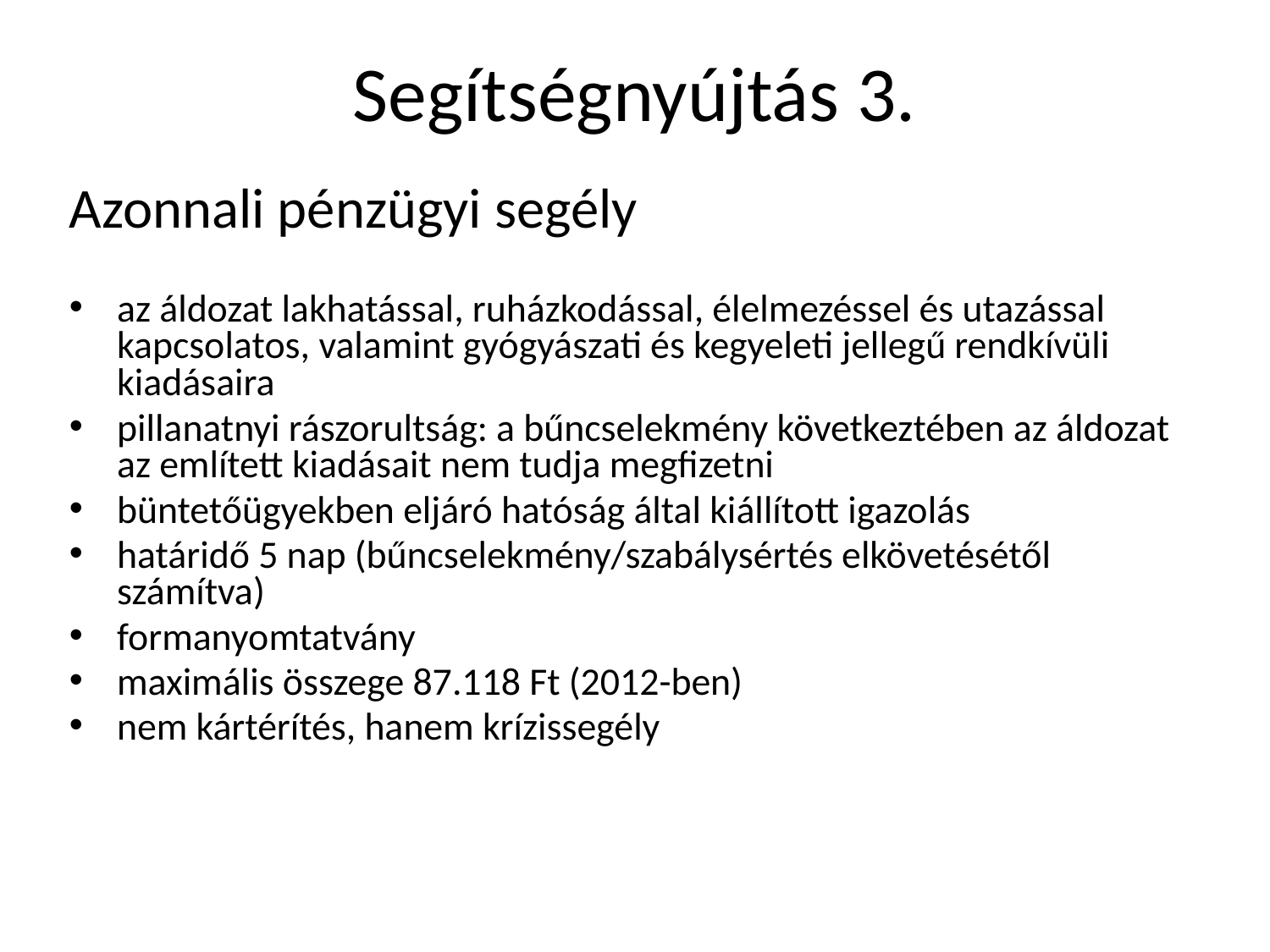

# Segítségnyújtás 3.
Azonnali pénzügyi segély

az áldozat lakhatással, ruházkodással, élelmezéssel és utazással kapcsolatos, valamint gyógyászati és kegyeleti jellegű rendkívüli kiadásaira
pillanatnyi rászorultság: a bűncselekmény következtében az áldozat az említett kiadásait nem tudja megfizetni
büntetőügyekben eljáró hatóság által kiállított igazolás
határidő 5 nap (bűncselekmény/szabálysértés elkövetésétől számítva)
formanyomtatvány
maximális összege 87.118 Ft (2012-ben)
nem kártérítés, hanem krízissegély